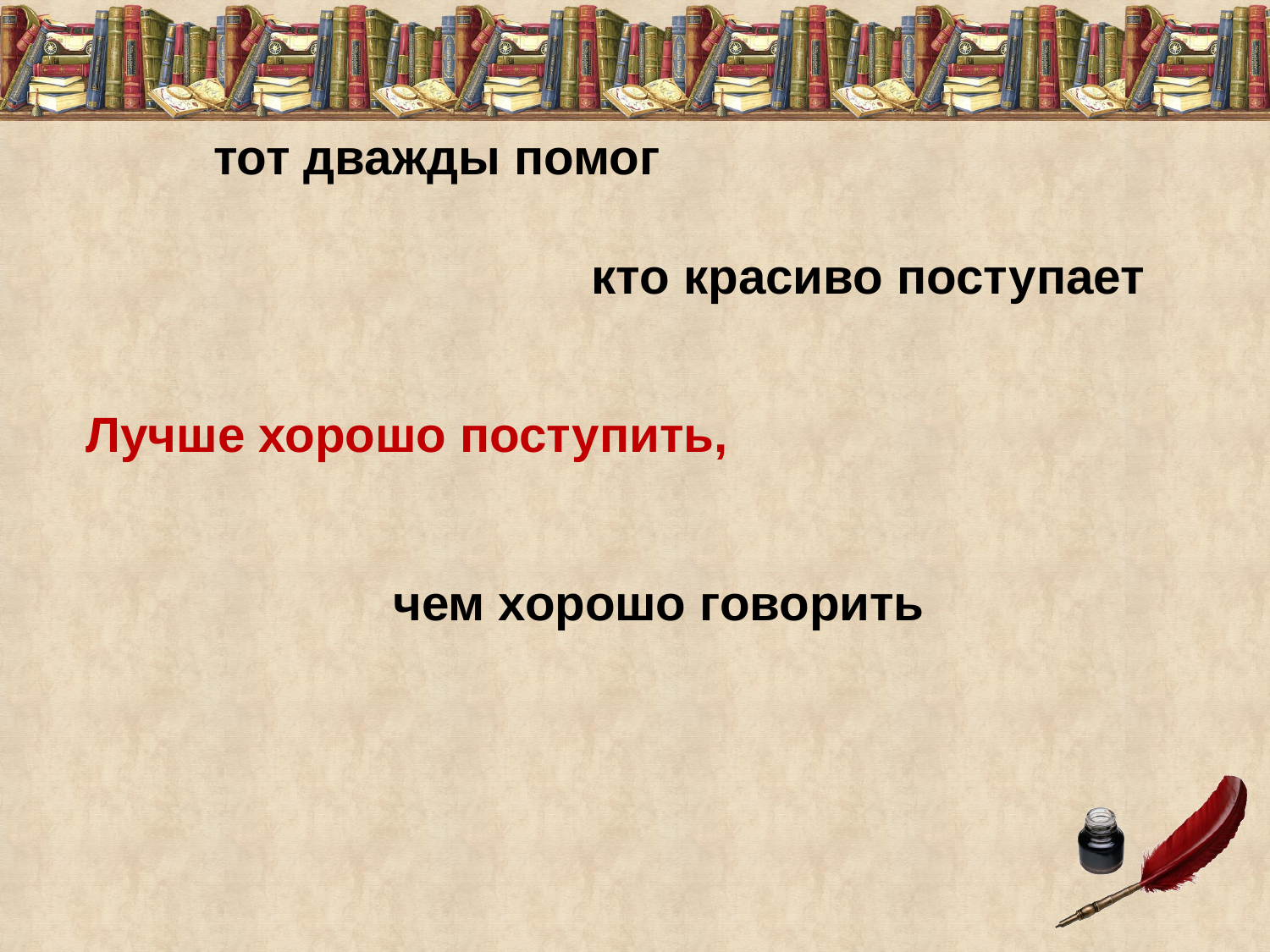

тот дважды помог
кто красиво поступает
Лучше хорошо поступить,
чем хорошо говорить